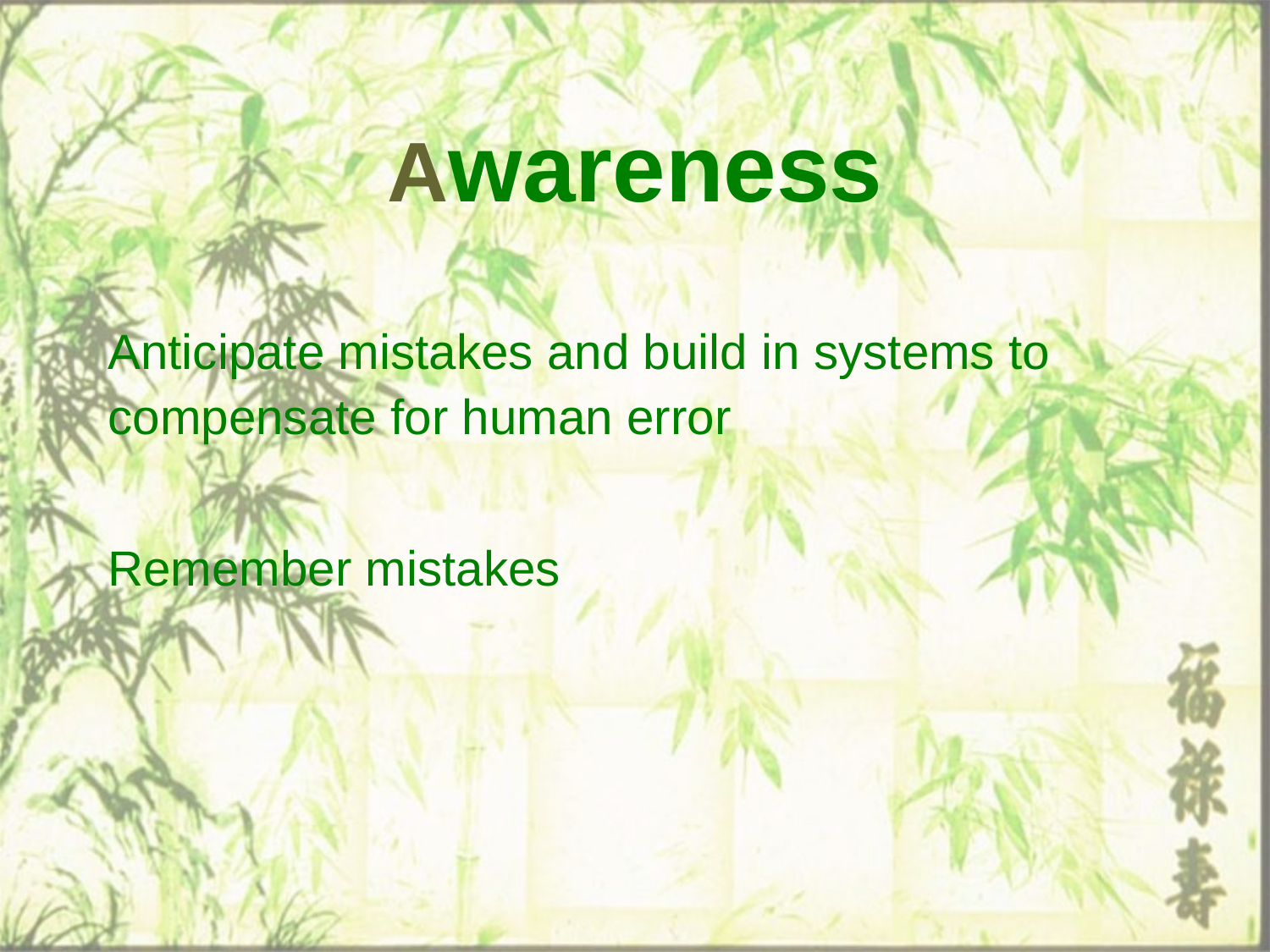

# Awareness
Anticipate mistakes and build in systems to compensate for human error

Remember mistakes